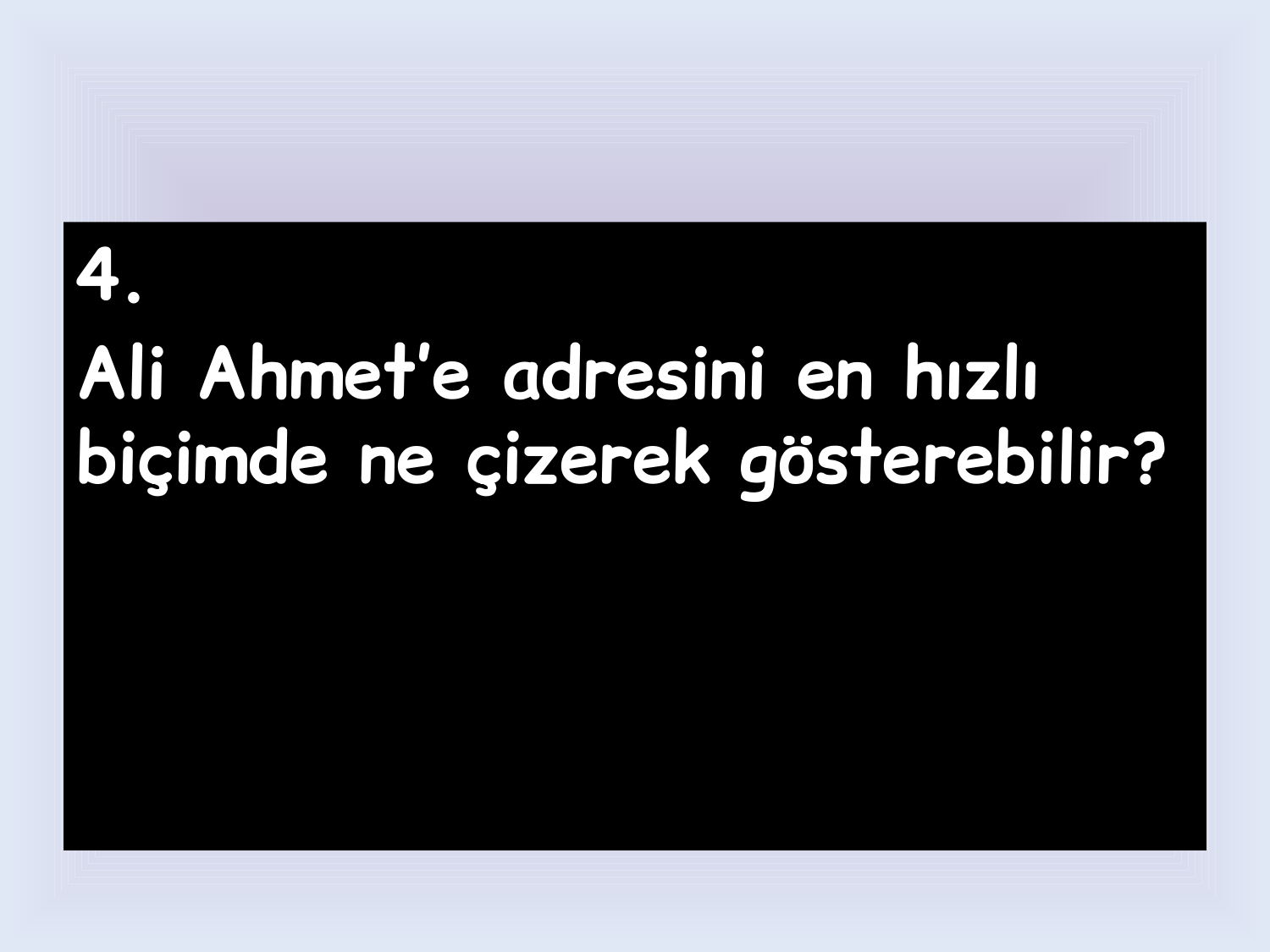

4.
Ali Ahmet’e adresini en hızlı biçimde ne çizerek gösterebilir?